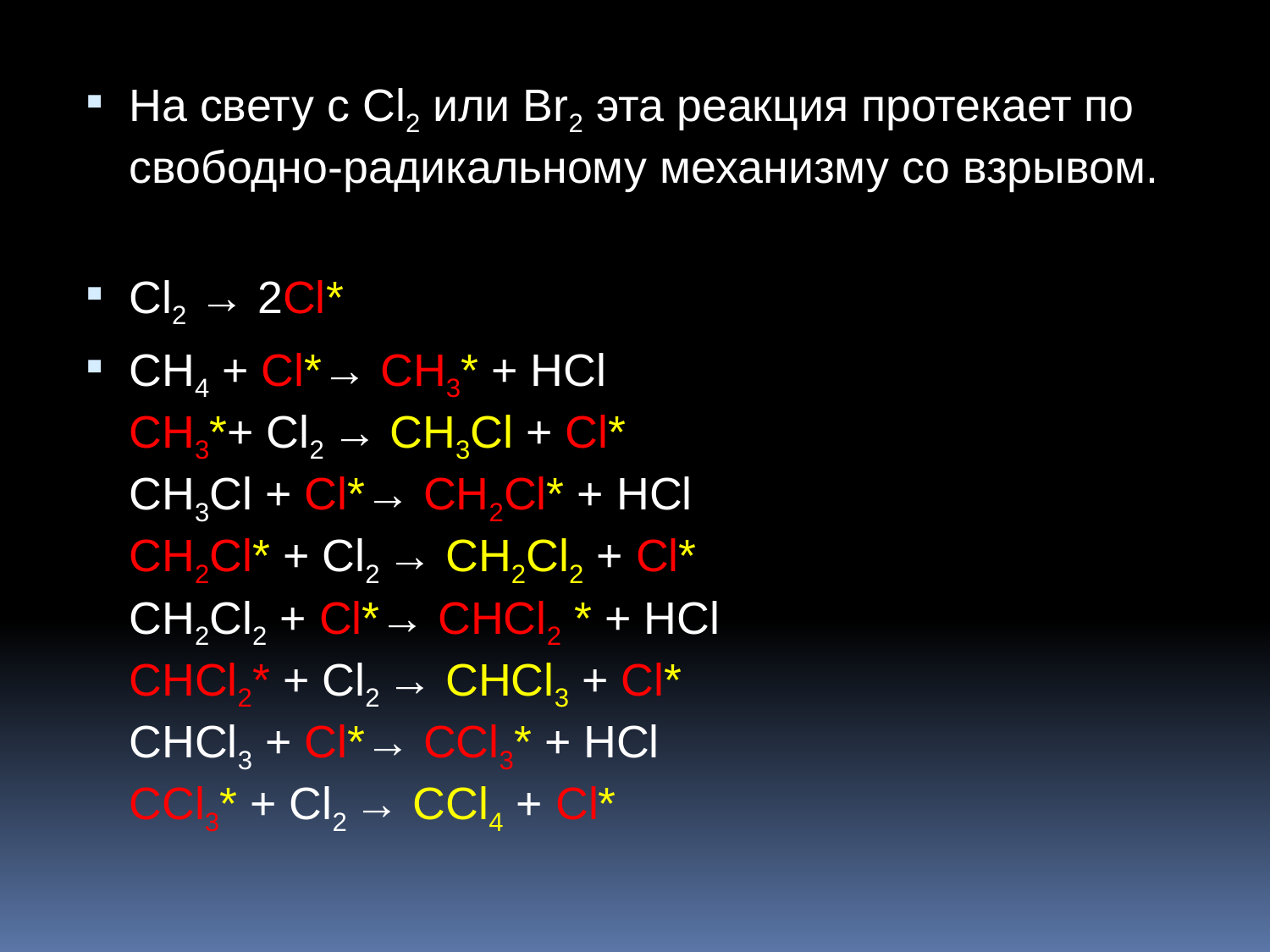

На свету с Cl2 или Br2 эта реакция протекает по свободно-радикальному механизму со взрывом.

Cl2 → 2Cl*
СН4 + Cl*→ СН3* + НCl
СН3*+ Cl2 → СН3Cl + Cl*
СН3Cl + Cl*→ СН2Cl* + НCl
СН2Cl* + Cl2 → СН2Cl2 + Cl*
СН2Cl2 + Cl*→ СНCl2 * + НCl
СНCl2* + Cl2 → СHCl3 + Cl*
СHCl3 + Cl*→ СCl3* + HCl
СCl3* + Cl2 → СCl4 + Cl*